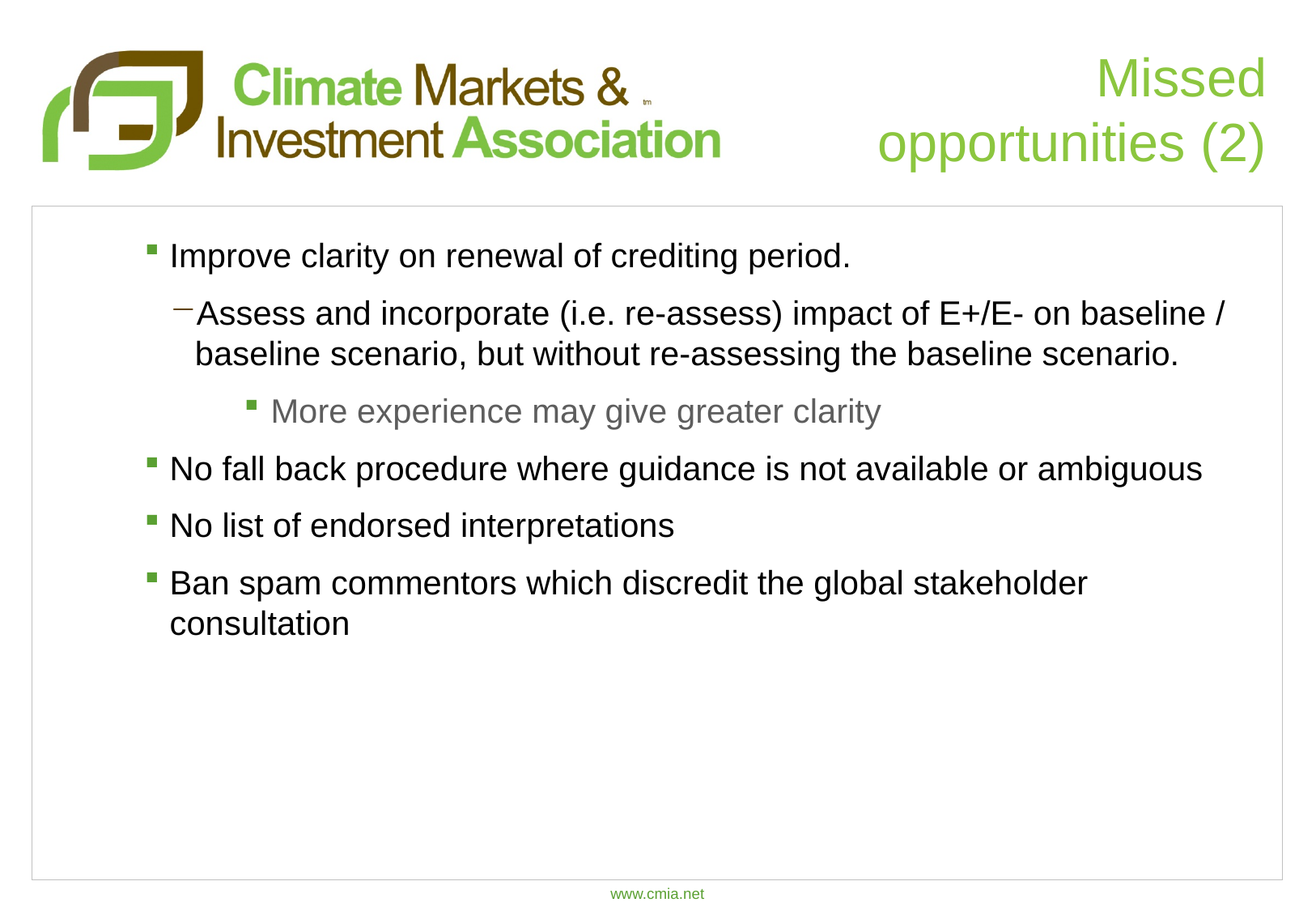

# Missed opportunities (2)
Improve clarity on renewal of crediting period.
Assess and incorporate (i.e. re-assess) impact of E+/E- on baseline / baseline scenario, but without re-assessing the baseline scenario.
More experience may give greater clarity
No fall back procedure where guidance is not available or ambiguous
No list of endorsed interpretations
Ban spam commentors which discredit the global stakeholder consultation